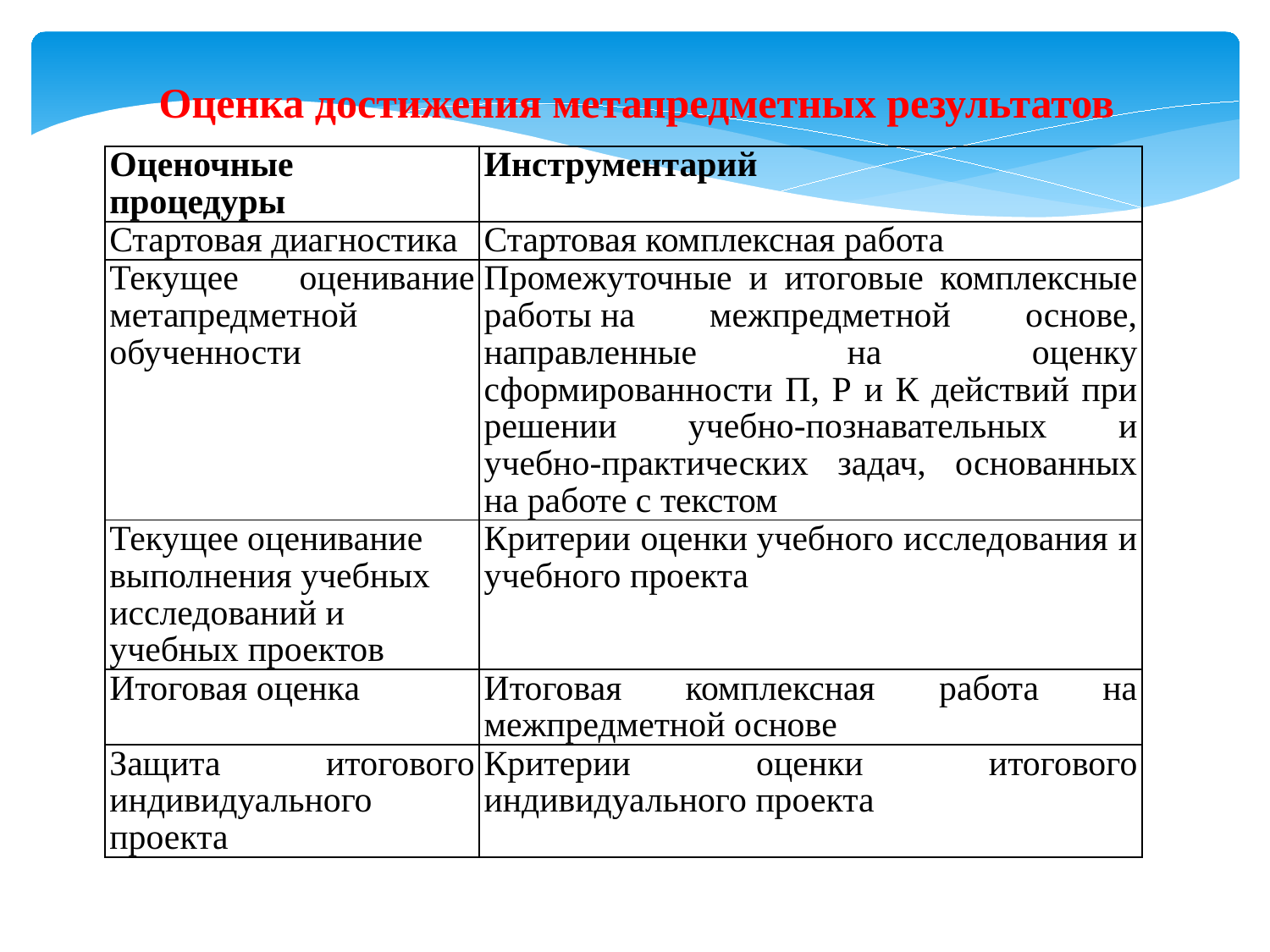

Оценка достижения метапредметных результатов
| Оценочные процедуры | Инструментарий |
| --- | --- |
| Стартовая диагностика | Стартовая комплексная работа |
| Текущее оценивание метапредметной обученности | Промежуточные и итоговые комплексные работы на межпредметной основе, направленные на оценку сформированности П, Р и К действий при решении учебно-познавательных и учебно-практических задач, основанных на работе с текстом |
| Текущее оценивание выполнения учебных исследований и учебных проектов | Критерии оценки учебного исследования и учебного проекта |
| Итоговая оценка | Итоговая комплексная работа на межпредметной основе |
| Защита итогового индивидуального проекта | Критерии оценки итогового индивидуального проекта |